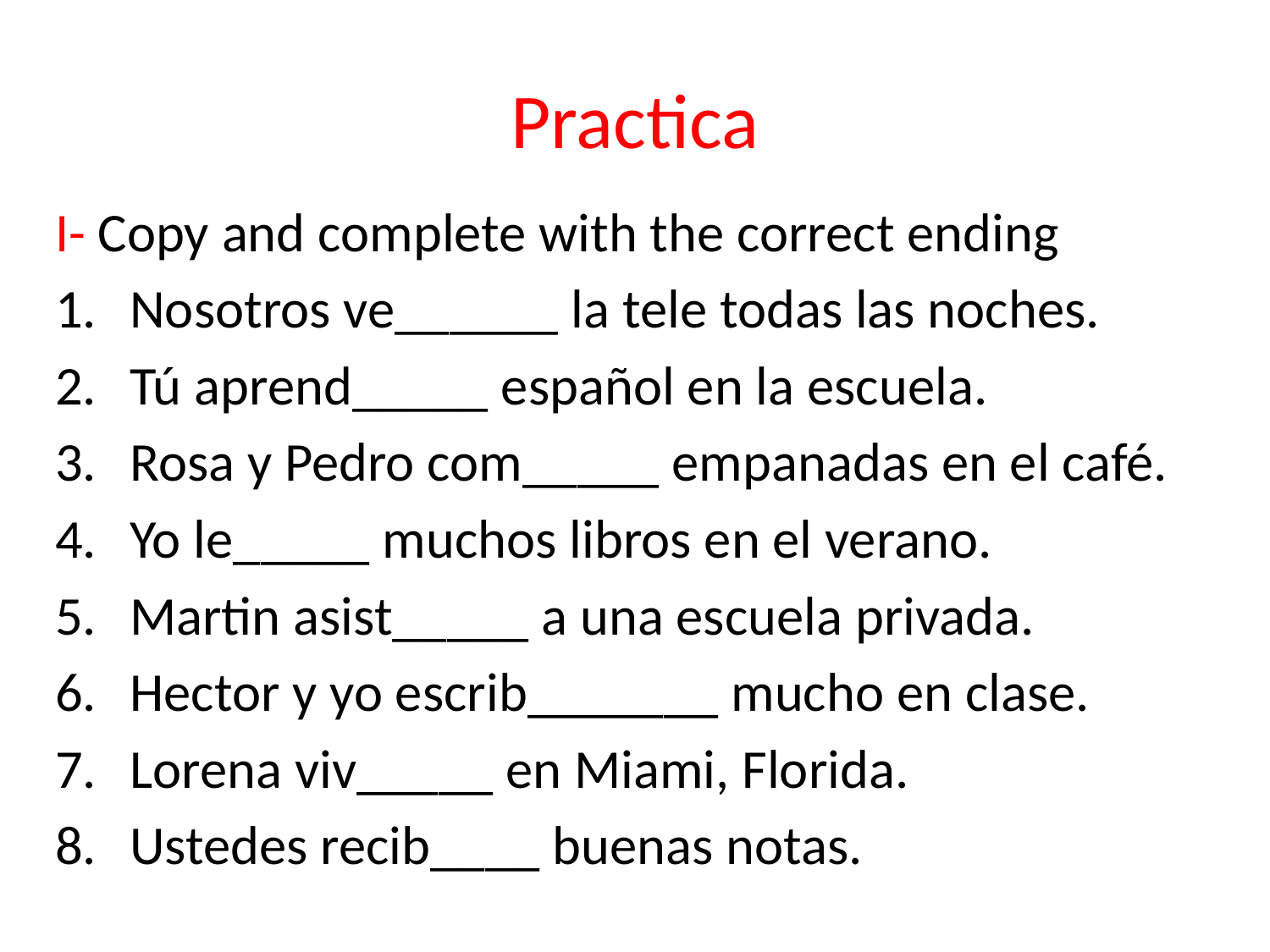

# Practica
I- Copy and complete with the correct ending
Nosotros ve______ la tele todas las noches.
Tú aprend_____ español en la escuela.
Rosa y Pedro com_____ empanadas en el café.
Yo le_____ muchos libros en el verano.
Martin asist_____ a una escuela privada.
Hector y yo escrib_______ mucho en clase.
Lorena viv_____ en Miami, Florida.
Ustedes recib____ buenas notas.